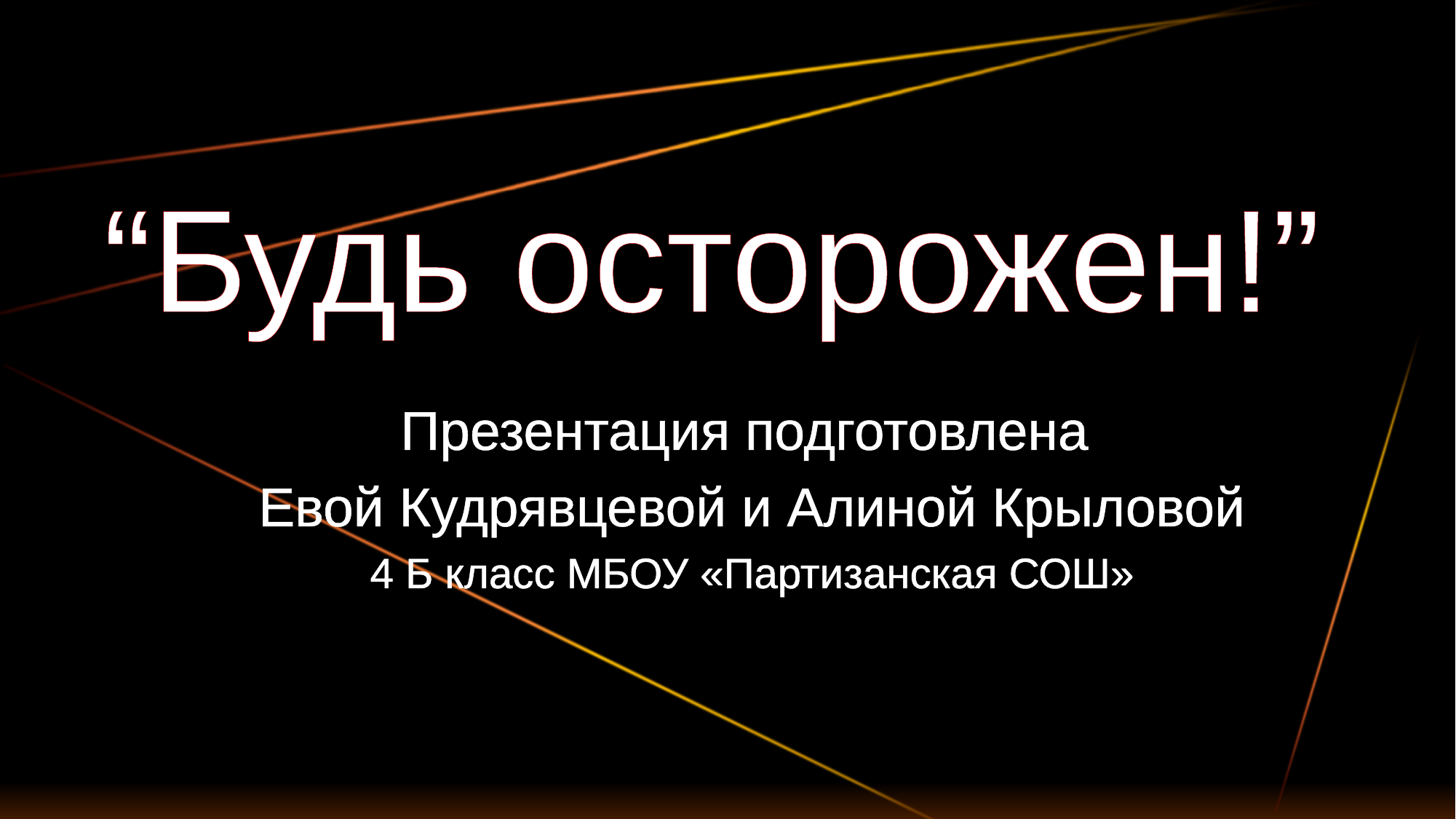

# “Будь осторожен!”
Презентация подготовлена
Евой Кудрявцевой и Алиной Крыловой
4 Б класс МБОУ «Партизанская СОШ»